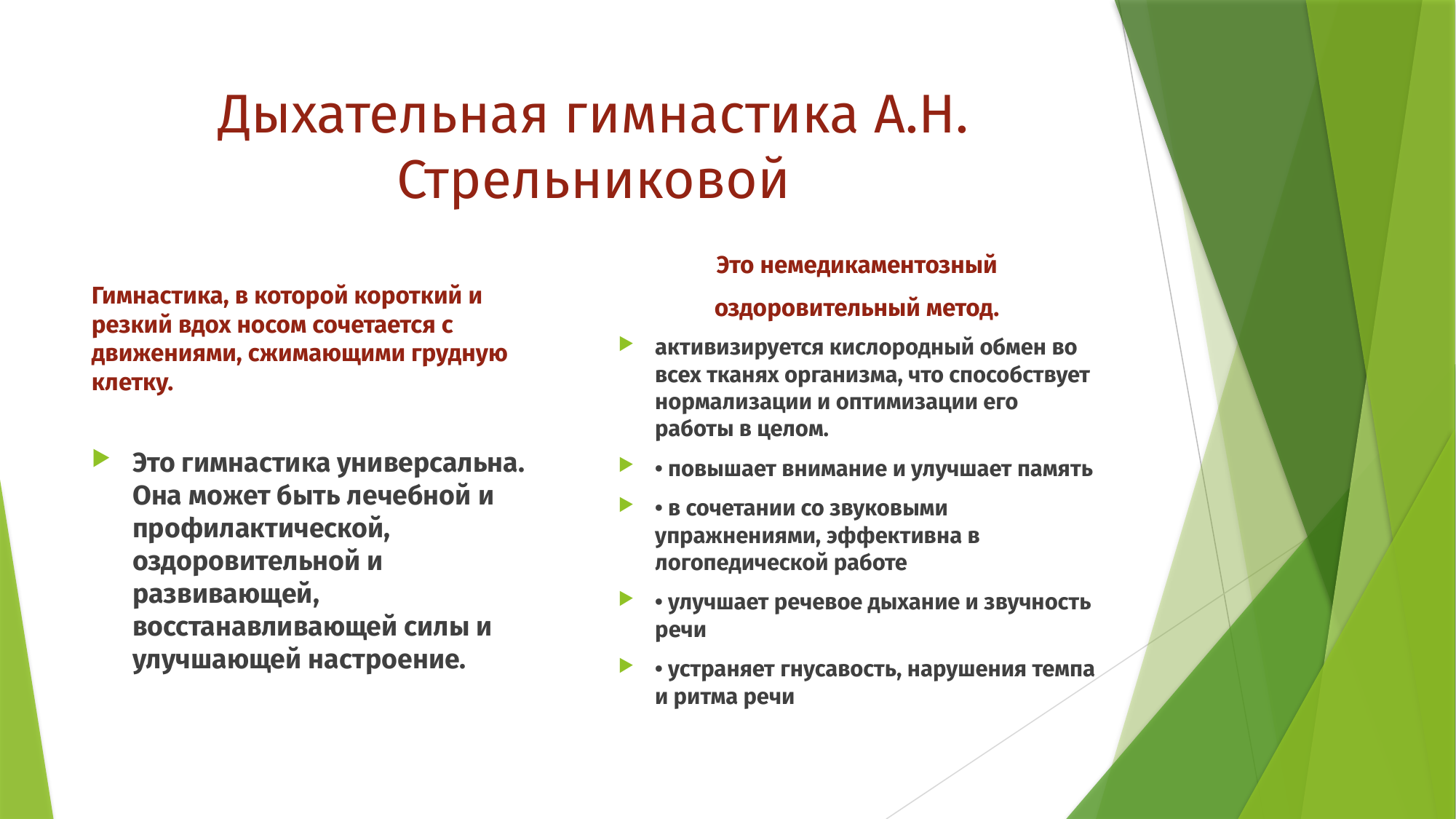

# Дыхательная гимнастика А.Н. Стрельниковой
Это немедикаментозный оздоровительный метод.
Гимнастика, в которой короткий и резкий вдох носом сочетается с движениями, сжимающими грудную клетку.
активизируется кислородный обмен во всех тканях организма, что способствует нормализации и оптимизации его работы в целом.
• повышает внимание и улучшает память
• в сочетании со звуковыми упражнениями, эффективна в логопедической работе
• улучшает речевое дыхание и звучность речи
• устраняет гнусавость, нарушения темпа и ритма речи
Это гимнастика универсальна. Она может быть лечебной и профилактической, оздоровительной и развивающей, восстанавливающей силы и улучшающей настроение.